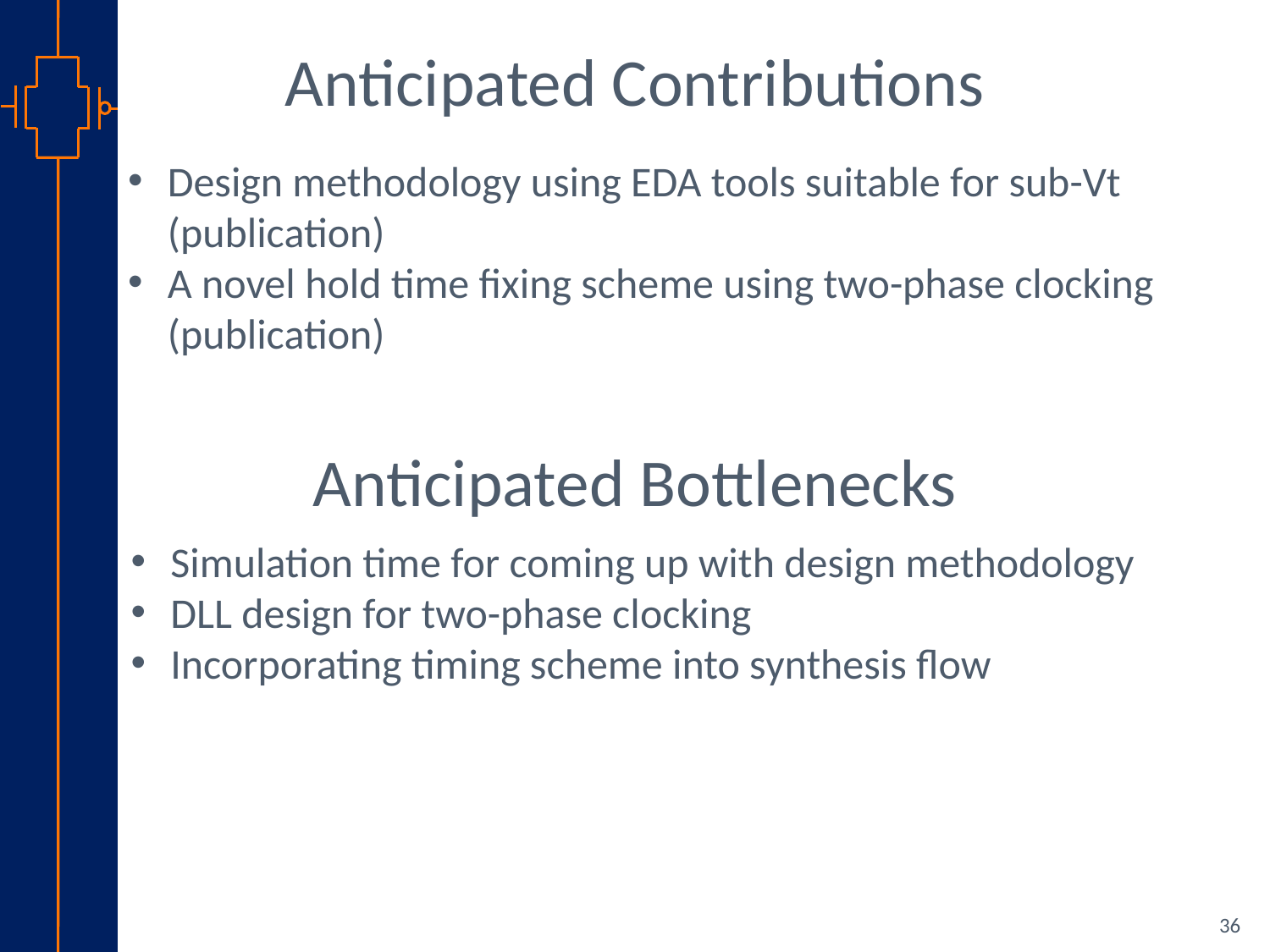

Anticipated Contributions
Design methodology using EDA tools suitable for sub-Vt (publication)
A novel hold time fixing scheme using two-phase clocking (publication)

Anticipated Bottlenecks
Simulation time for coming up with design methodology
DLL design for two-phase clocking
Incorporating timing scheme into synthesis flow

36